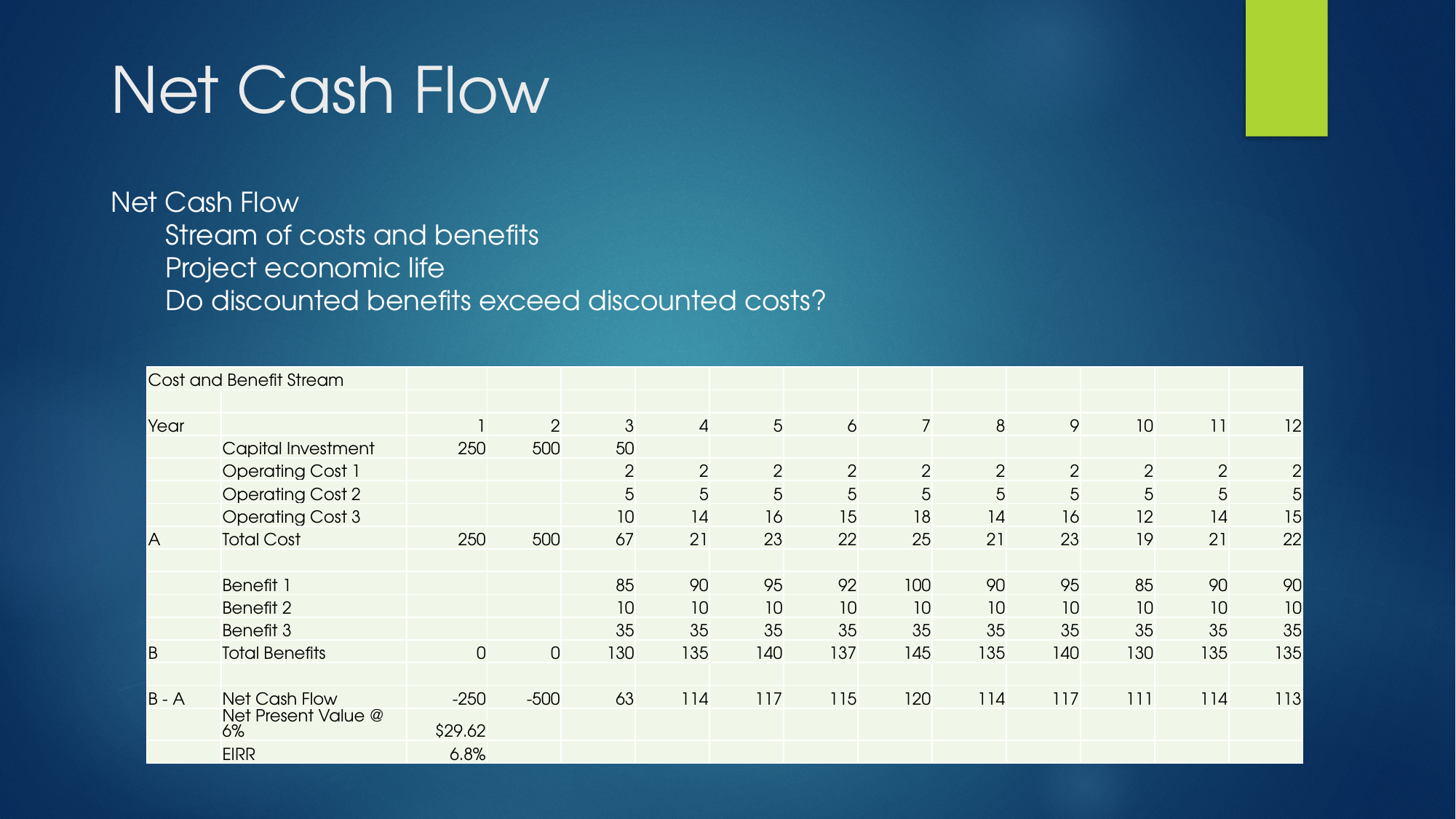

# Net Cash Flow
Net Cash Flow
Stream of costs and benefits
Project economic life
Do discounted benefits exceed discounted costs?

| Cost and Benefit Stream |  |  |  |  |  |  |  |  |  |  |  |  |  |
| --- | --- | --- | --- | --- | --- | --- | --- | --- | --- | --- | --- | --- | --- |
|  |  |  |  |  |  |  |  |  |  |  |  |  |  |
| Year |  | 1 | 2 | 3 | 4 | 5 | 6 | 7 | 8 | 9 | 10 | 11 | 12 |
|  | Capital Investment | 250 | 500 | 50 |  |  |  |  |  |  |  |  |  |
|  | Operating Cost 1 |  |  | 2 | 2 | 2 | 2 | 2 | 2 | 2 | 2 | 2 | 2 |
|  | Operating Cost 2 |  |  | 5 | 5 | 5 | 5 | 5 | 5 | 5 | 5 | 5 | 5 |
|  | Operating Cost 3 |  |  | 10 | 14 | 16 | 15 | 18 | 14 | 16 | 12 | 14 | 15 |
| A | Total Cost | 250 | 500 | 67 | 21 | 23 | 22 | 25 | 21 | 23 | 19 | 21 | 22 |
|  |  |  |  |  |  |  |  |  |  |  |  |  |  |
|  | Benefit 1 |  |  | 85 | 90 | 95 | 92 | 100 | 90 | 95 | 85 | 90 | 90 |
|  | Benefit 2 |  |  | 10 | 10 | 10 | 10 | 10 | 10 | 10 | 10 | 10 | 10 |
|  | Benefit 3 |  |  | 35 | 35 | 35 | 35 | 35 | 35 | 35 | 35 | 35 | 35 |
| B | Total Benefits | 0 | 0 | 130 | 135 | 140 | 137 | 145 | 135 | 140 | 130 | 135 | 135 |
|  |  |  |  |  |  |  |  |  |  |  |  |  |  |
| B - A | Net Cash Flow | -250 | -500 | 63 | 114 | 117 | 115 | 120 | 114 | 117 | 111 | 114 | 113 |
|  | Net Present Value @ 6% | $29.62 |  |  |  |  |  |  |  |  |  |  |  |
|  | EIRR | 6.8% |  |  |  |  |  |  |  |  |  |  |  |